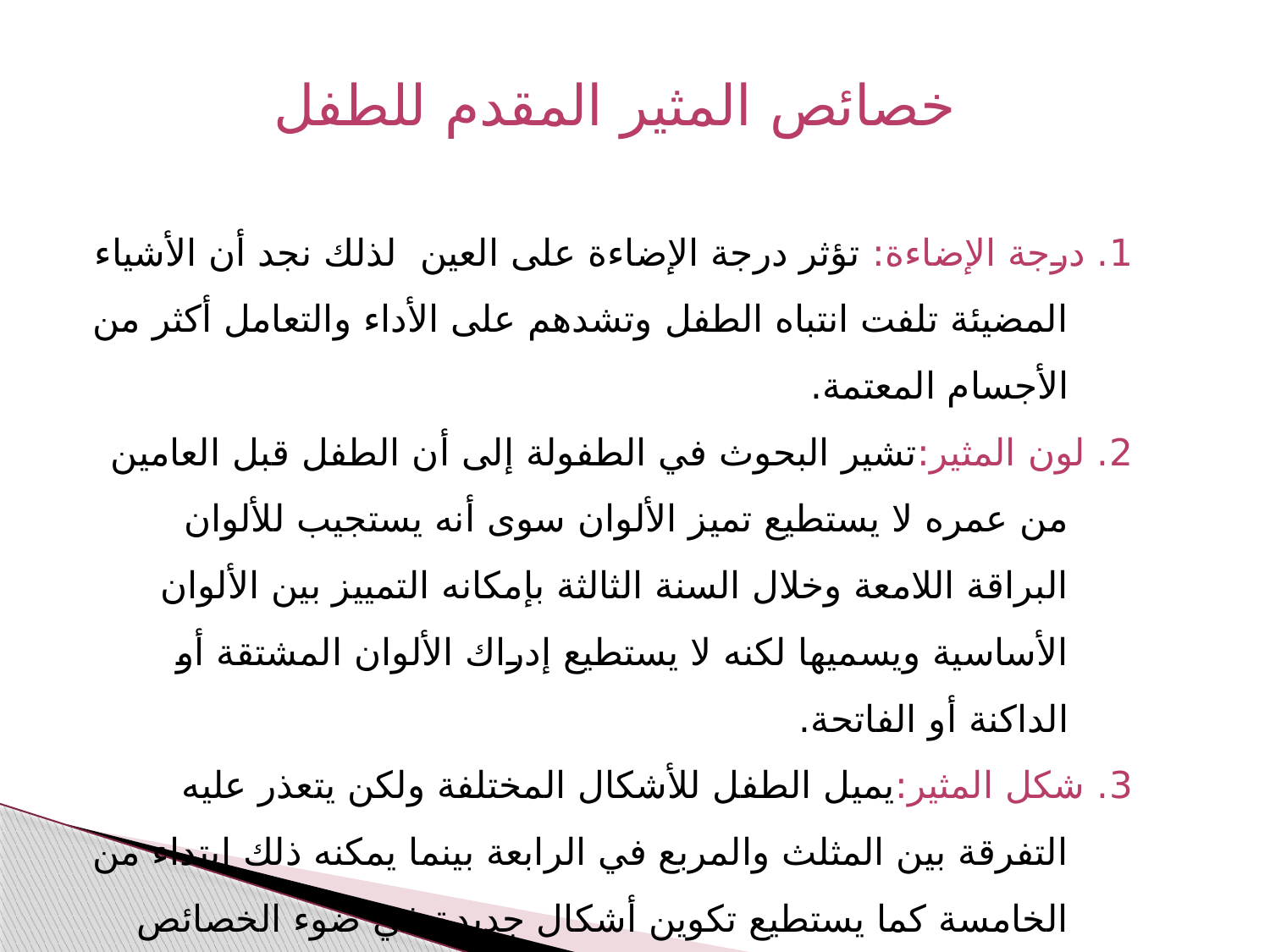

خصائص المثير المقدم للطفل
1. درجة الإضاءة: تؤثر درجة الإضاءة على العين  لذلك نجد أن الأشياء المضيئة تلفت انتباه الطفل وتشدهم على الأداء والتعامل أكثر من الأجسام المعتمة.
2. لون المثير:تشير البحوث في الطفولة إلى أن الطفل قبل العامين من عمره لا يستطيع تميز الألوان سوى أنه يستجيب للألوان البراقة اللامعة وخلال السنة الثالثة بإمكانه التمييز بين الألوان الأساسية ويسميها لكنه لا يستطيع إدراك الألوان المشتقة أو الداكنة أو الفاتحة.
3. شكل المثير:يميل الطفل للأشكال المختلفة ولكن يتعذر عليه التفرقة بين المثلث والمربع في الرابعة بينما يمكنه ذلك إبتداء من الخامسة كما يستطيع تكوين أشكال جديدة في ضوء الخصائص المميزة للأشكال.
4.حجم المثير:من المفيد أن تكون أحجام النماذج في متناول يد الطفل ويستطيع أن يسيطر عليها.